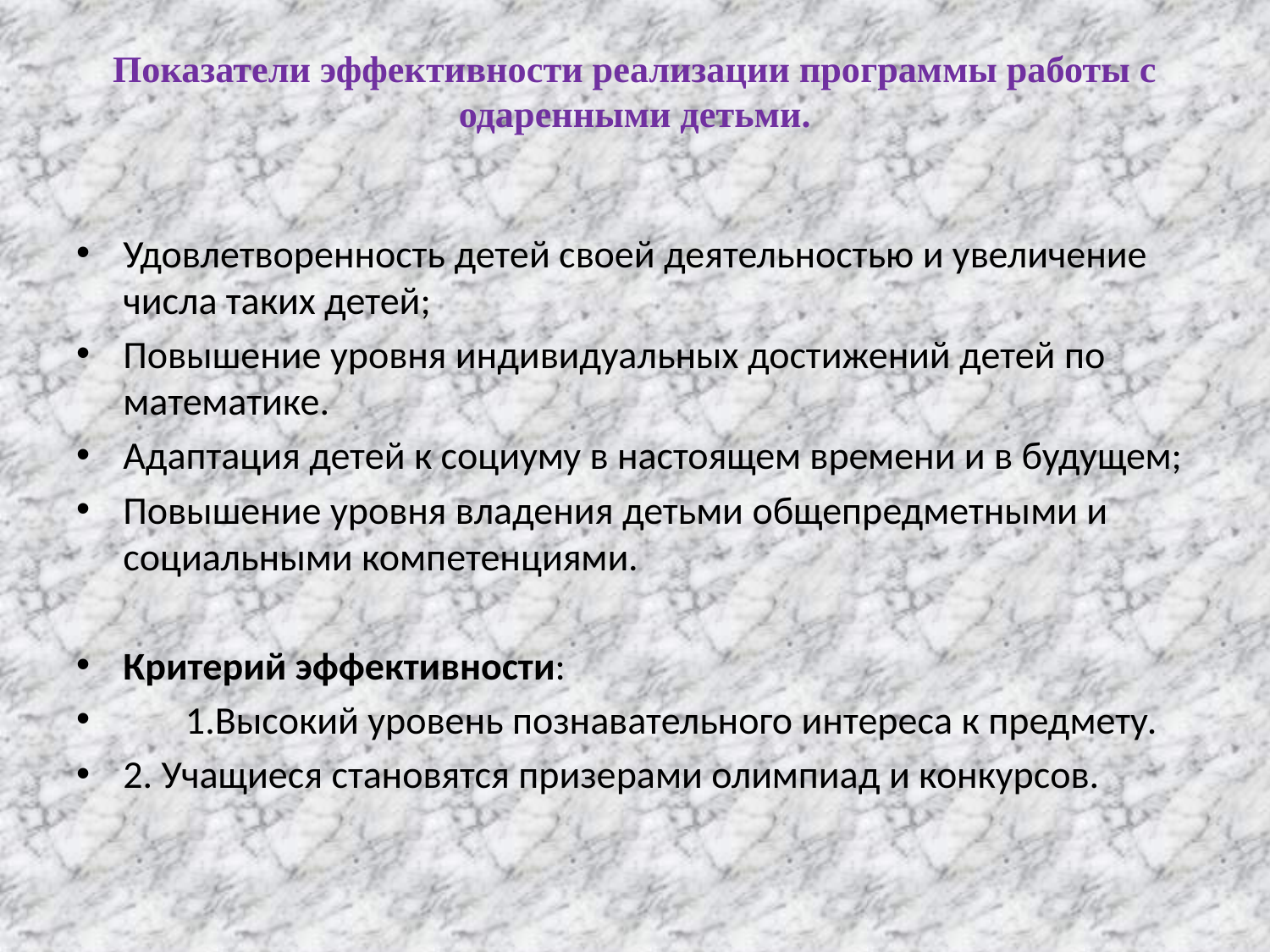

# Показатели эффективности реализации программы работы с одаренными детьми.
Удовлетворенность детей своей деятельностью и увеличение числа таких детей;
Повышение уровня индивидуальных достижений детей по математике.
Адаптация детей к социуму в настоящем времени и в будущем;
Повышение уровня владения детьми общепредметными и социальными компетенциями.

Критерий эффективности:
       1.Высокий уровень познавательного интереса к предмету.
2. Учащиеся становятся призерами олимпиад и конкурсов.